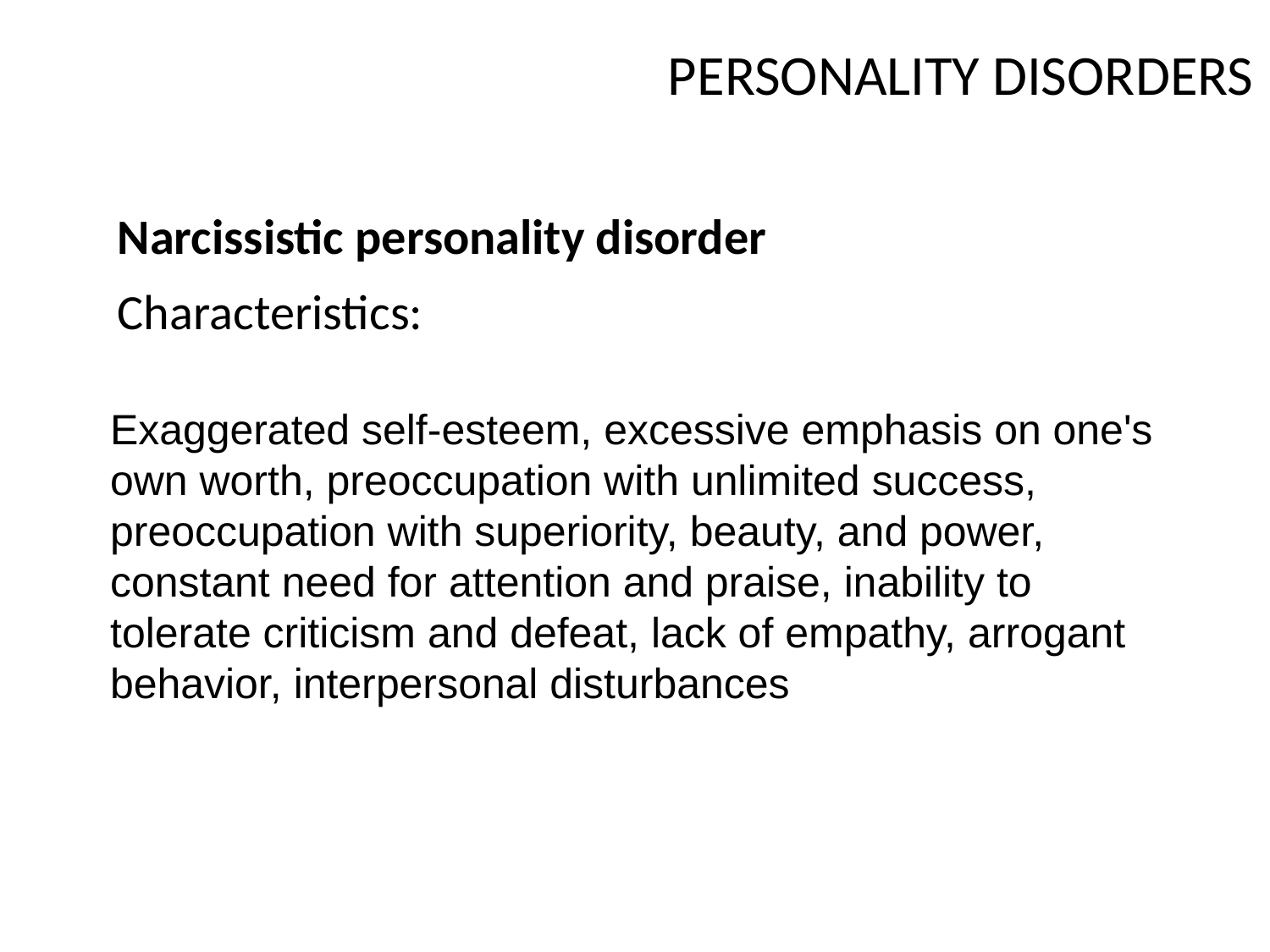

PERSONALITY DISORDERS
#
Narcissistic personality disorder
Characteristics:

Exaggerated self-esteem, excessive emphasis on one's own worth, preoccupation with unlimited success, preoccupation with superiority, beauty, and power, constant need for attention and praise, inability to tolerate criticism and defeat, lack of empathy, arrogant behavior, interpersonal disturbances